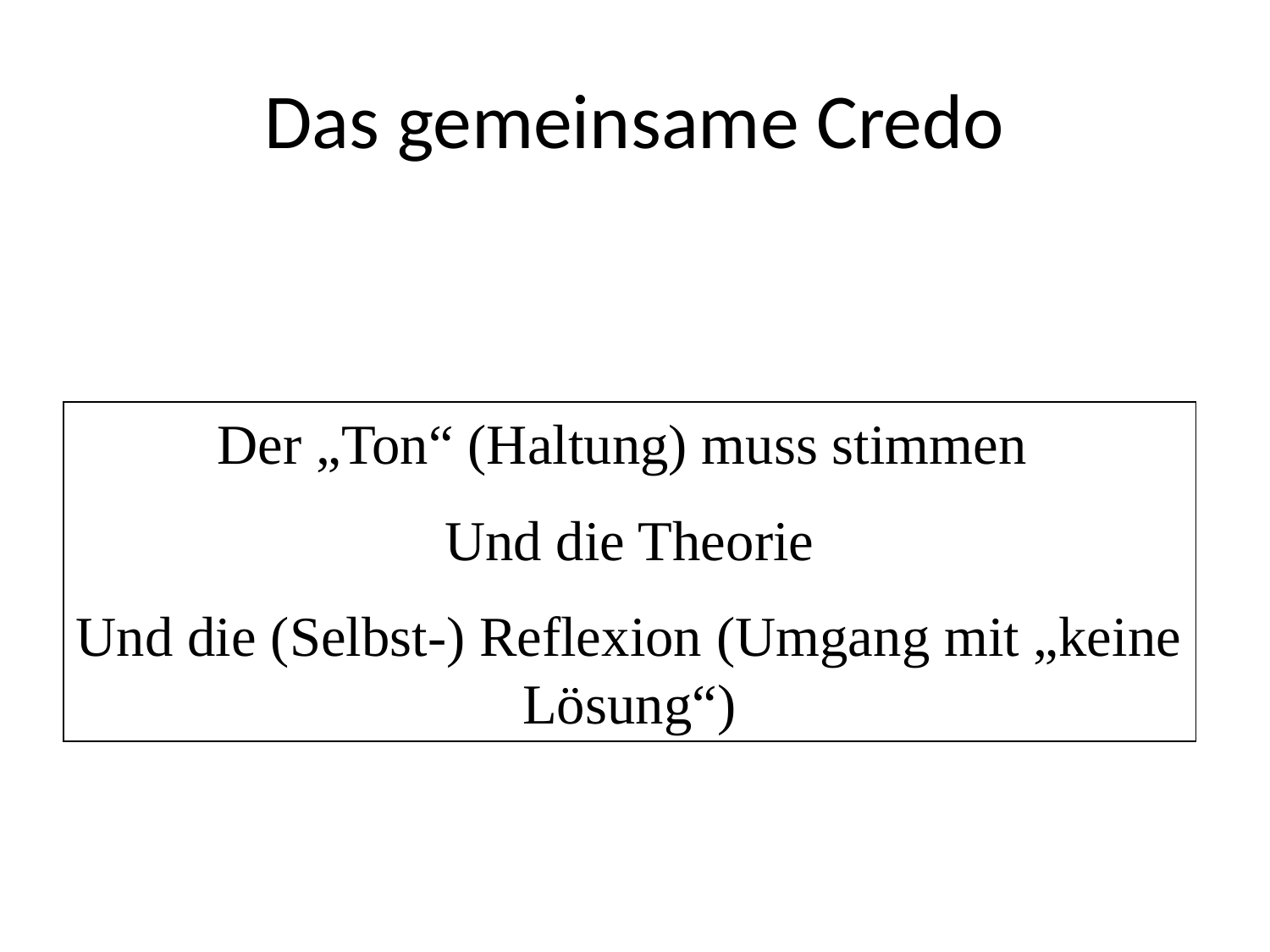

# Das gemeinsame Credo

 Der „Ton“ (Haltung) muss stimmen
Und die Theorie
Und die (Selbst-) Reflexion (Umgang mit „keine Lösung“)